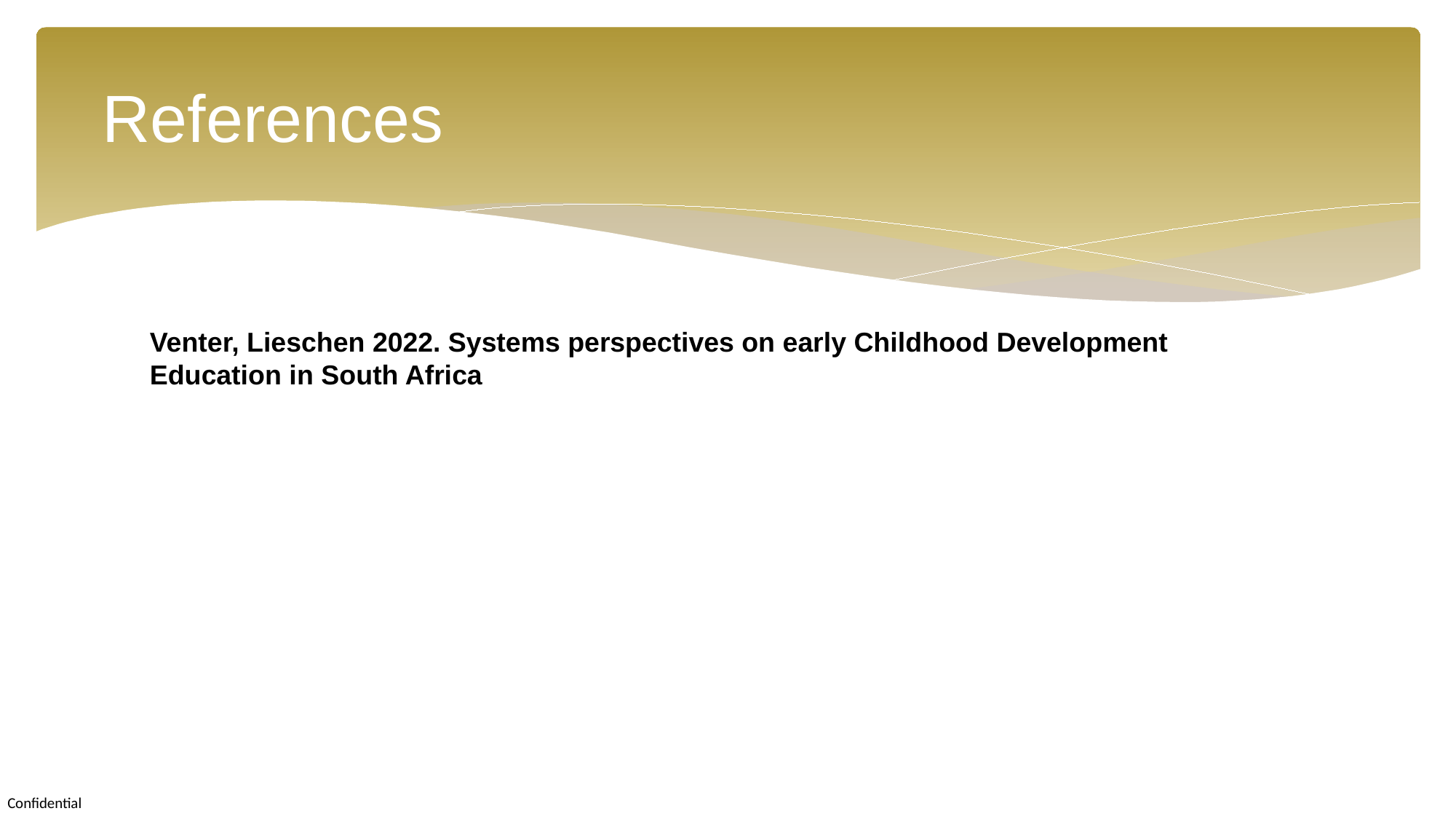

# References
Venter, Lieschen 2022. Systems perspectives on early Childhood Development Education in South Africa